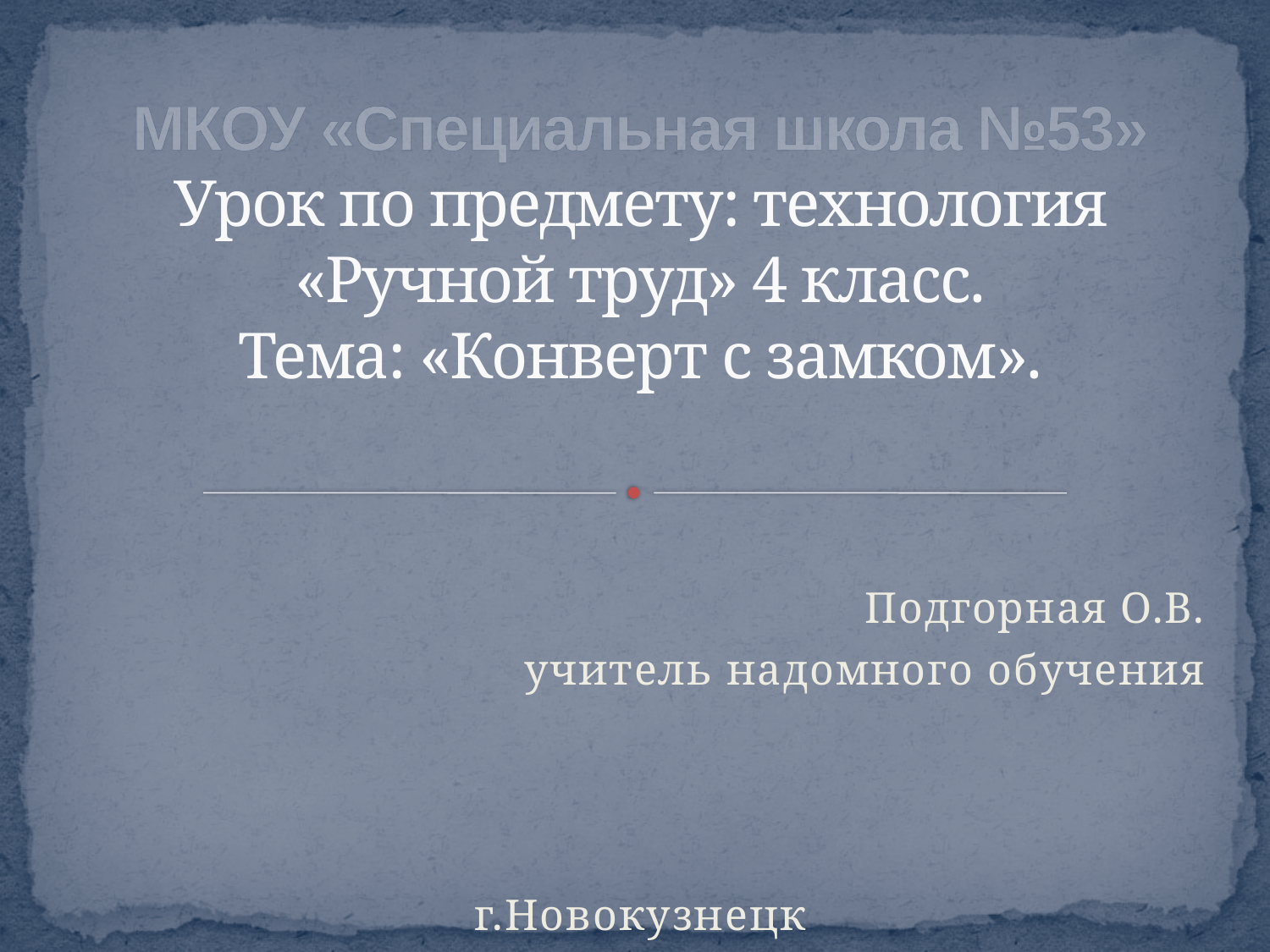

# МКОУ «Специальная школа №53» Урок по предмету: технология «Ручной труд» 4 класс. Тема: «Конверт с замком».

Подгорная О.В.
учитель надомного обучения

г.Новокузнецк